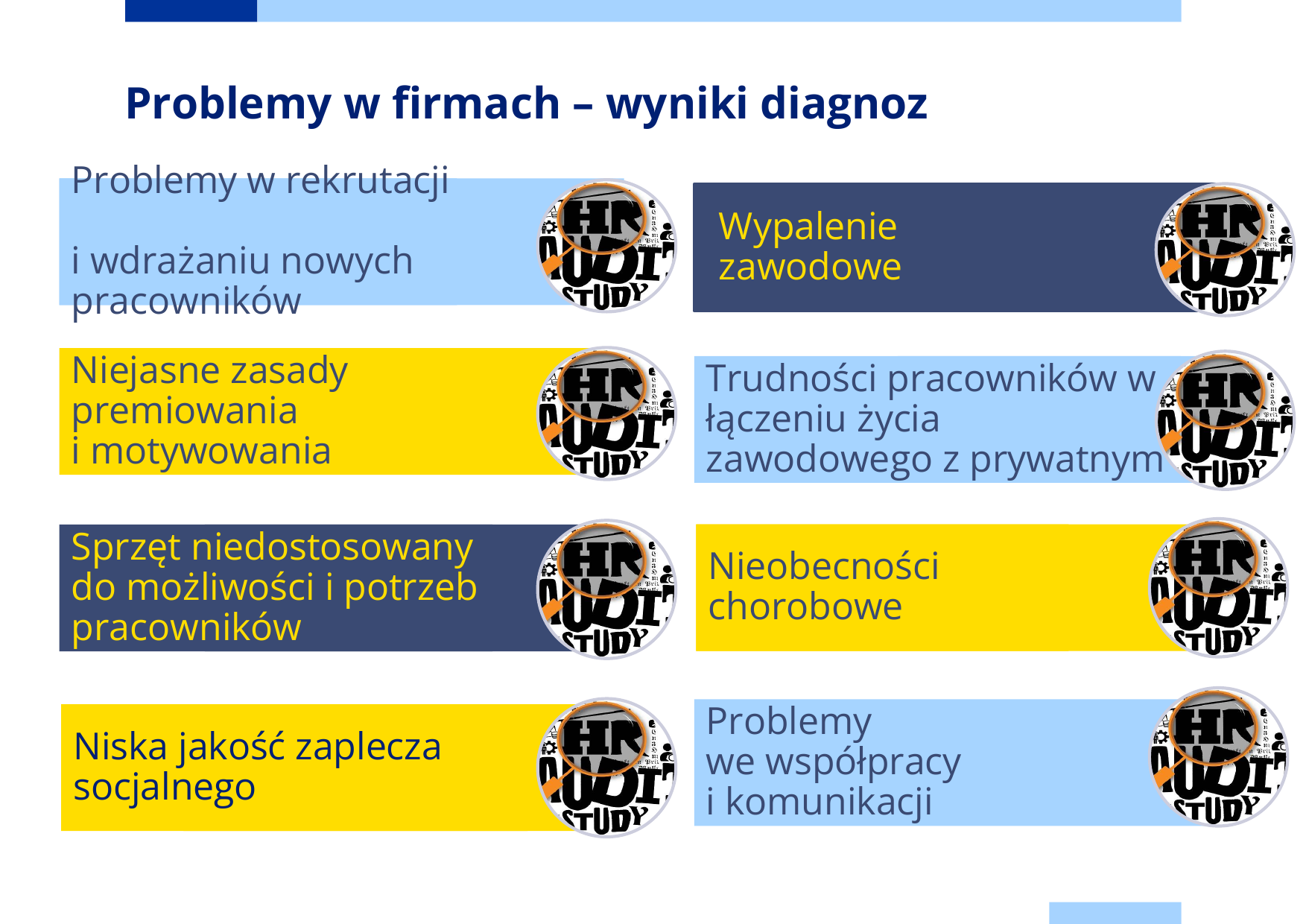

# Problemy w firmach – wyniki diagnoz

Problemy w rekrutacji
i wdrażaniu nowych pracowników

Wypalenie zawodowe

Niejasne zasady premiowania
i motywowania

Trudności pracowników w łączeniu życia zawodowego z prywatnym

Nieobecności chorobowe
Sprzęt niedostosowany
do możliwości i potrzeb pracowników

Problemy
we współpracy
i komunikacji
Niska jakość zaplecza socjalnego